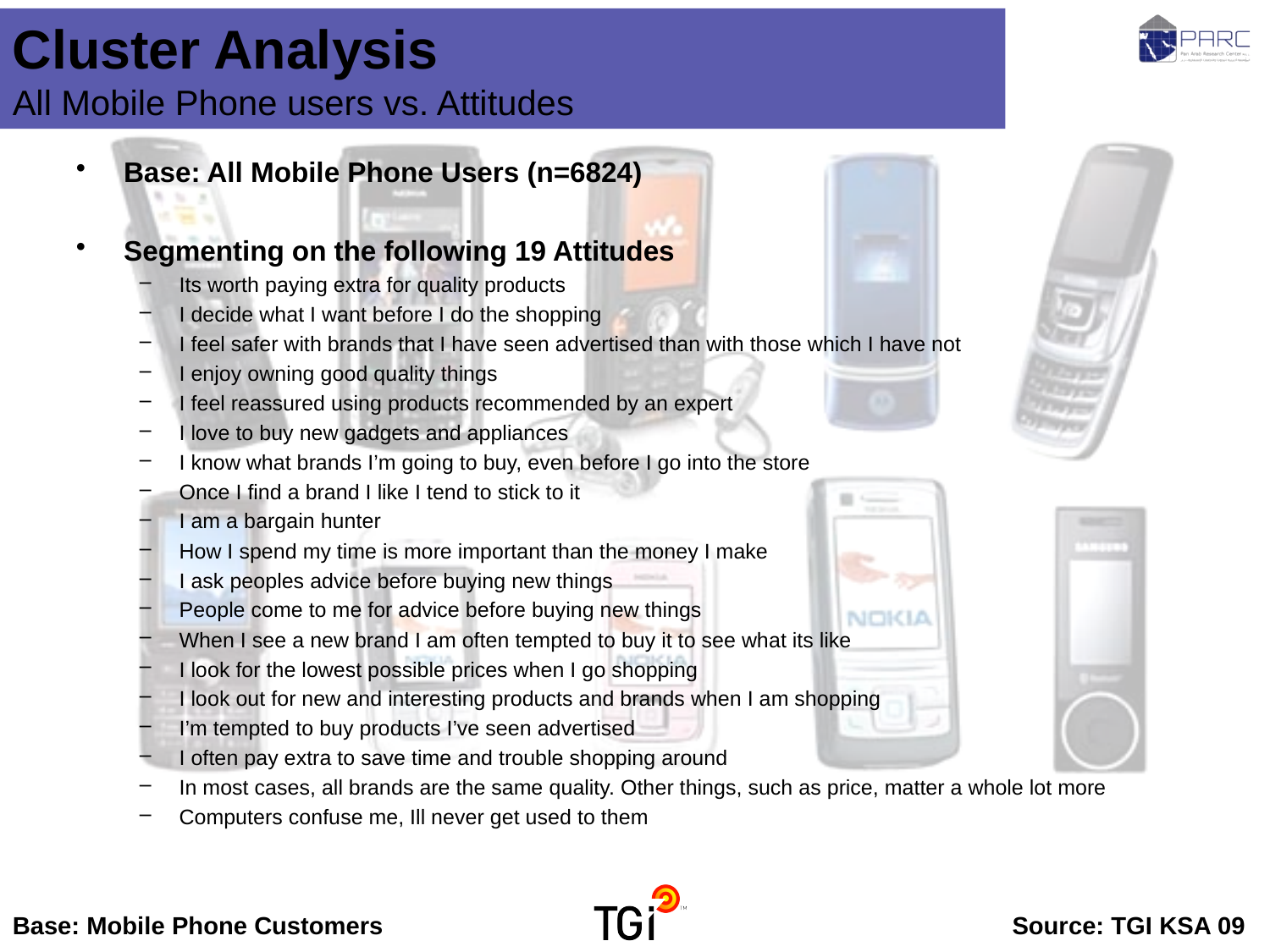

Cluster Analysis                                  All Mobile Phone users vs. Attitudes
Base: All Mobile Phone Users (n=6824)

Segmenting on the following 19 Attitudes
Its worth paying extra for quality products
I decide what I want before I do the shopping
I feel safer with brands that I have seen advertised than with those which I have not
I enjoy owning good quality things
I feel reassured using products recommended by an expert
I love to buy new gadgets and appliances
I know what brands I’m going to buy, even before I go into the store
Once I find a brand I like I tend to stick to it
I am a bargain hunter
How I spend my time is more important than the money I make
I ask peoples advice before buying new things
People come to me for advice before buying new things
When I see a new brand I am often tempted to buy it to see what its like
I look for the lowest possible prices when I go shopping
I look out for new and interesting products and brands when I am shopping
I’m tempted to buy products I’ve seen advertised
I often pay extra to save time and trouble shopping around
In most cases, all brands are the same quality. Other things, such as price, matter a whole lot more
Computers confuse me, Ill never get used to them
Base: Mobile Phone Customers	Source: TGI KSA 09